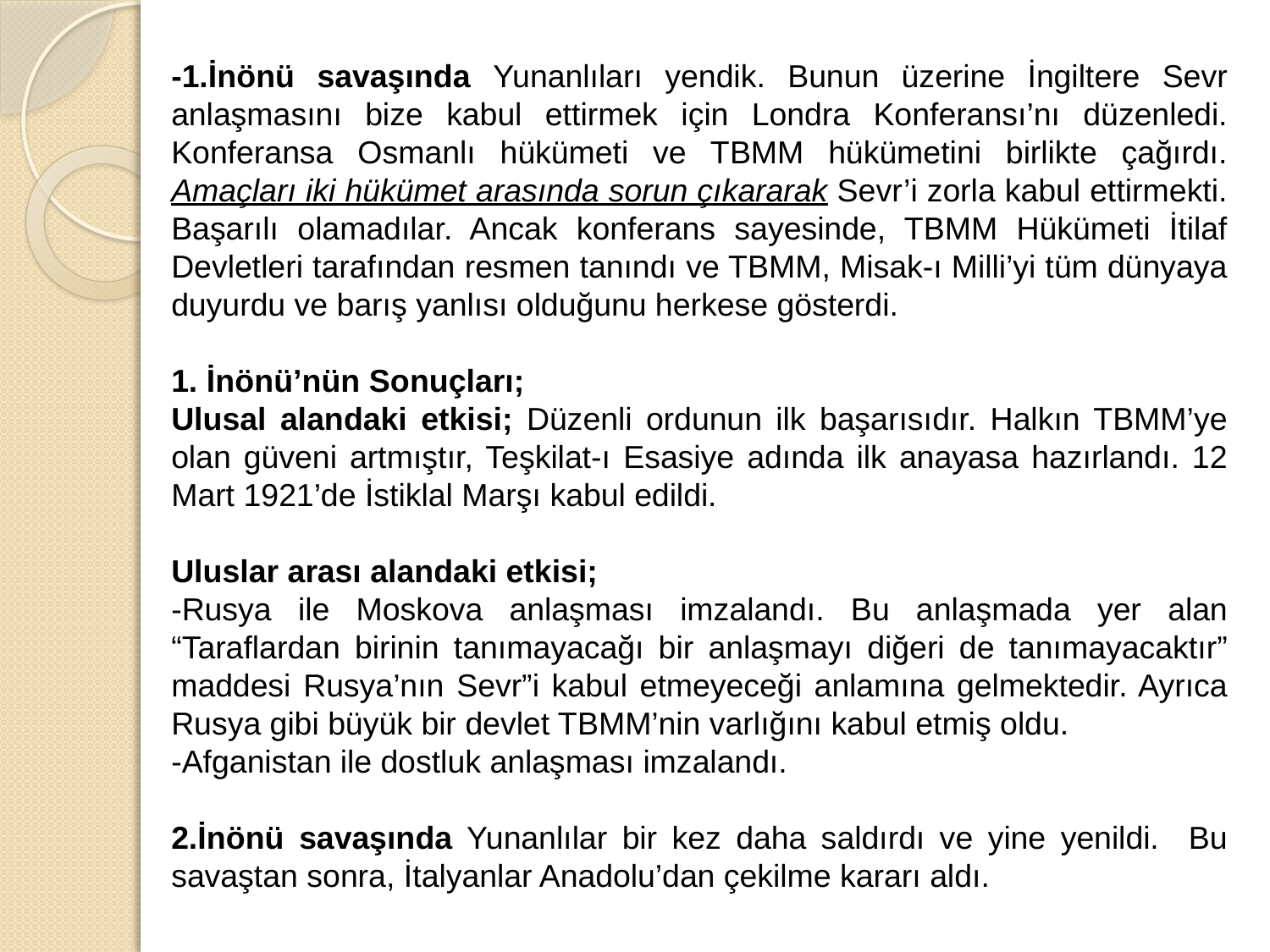

-1.İnönü savaşında Yunanlıları yendik. Bunun üzerine İngiltere Sevr anlaşmasını bize kabul ettirmek için Londra Konferansı’nı düzenledi. Konferansa Osmanlı hükümeti ve TBMM hükümetini birlikte çağırdı. Amaçları iki hükümet arasında sorun çıkararak Sevr’i zorla kabul ettirmekti. Başarılı olamadılar. Ancak konferans sayesinde, TBMM Hükümeti İtilaf Devletleri tarafından resmen tanındı ve TBMM, Misak-ı Milli’yi tüm dünyaya duyurdu ve barış yanlısı olduğunu herkese gösterdi.

1. İnönü’nün Sonuçları;
Ulusal alandaki etkisi; Düzenli ordunun ilk başarısıdır. Halkın TBMM’ye olan güveni artmıştır, Teşkilat-ı Esasiye adında ilk anayasa hazırlandı. 12 Mart 1921’de İstiklal Marşı kabul edildi.

Uluslar arası alandaki etkisi;
-Rusya ile Moskova anlaşması imzalandı. Bu anlaşmada yer alan “Taraflardan birinin tanımayacağı bir anlaşmayı diğeri de tanımayacaktır” maddesi Rusya’nın Sevr”i kabul etmeyeceği anlamına gelmektedir. Ayrıca Rusya gibi büyük bir devlet TBMM’nin varlığını kabul etmiş oldu.
-Afganistan ile dostluk anlaşması imzalandı.

2.İnönü savaşında Yunanlılar bir kez daha saldırdı ve yine yenildi.  Bu savaştan sonra, İtalyanlar Anadolu’dan çekilme kararı aldı.